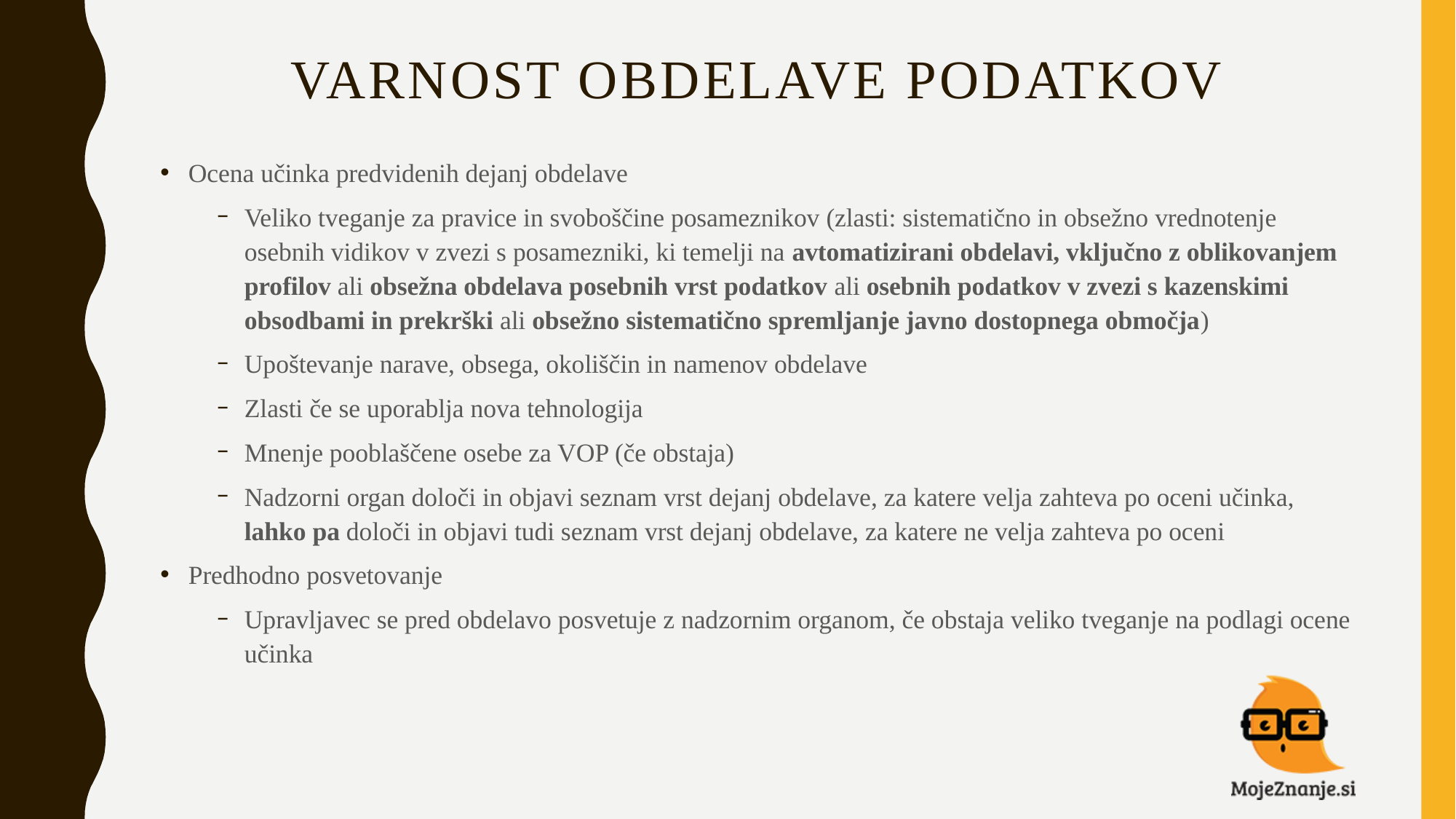

# VARNOST OBDELAVE PODATKOV
Ocena učinka predvidenih dejanj obdelave
Veliko tveganje za pravice in svoboščine posameznikov (zlasti: sistematično in obsežno vrednotenje osebnih vidikov v zvezi s posamezniki, ki temelji na avtomatizirani obdelavi, vključno z oblikovanjem profilov ali obsežna obdelava posebnih vrst podatkov ali osebnih podatkov v zvezi s kazenskimi obsodbami in prekrški ali obsežno sistematično spremljanje javno dostopnega območja)
Upoštevanje narave, obsega, okoliščin in namenov obdelave
Zlasti če se uporablja nova tehnologija
Mnenje pooblaščene osebe za VOP (če obstaja)
Nadzorni organ določi in objavi seznam vrst dejanj obdelave, za katere velja zahteva po oceni učinka, lahko pa določi in objavi tudi seznam vrst dejanj obdelave, za katere ne velja zahteva po oceni
Predhodno posvetovanje
Upravljavec se pred obdelavo posvetuje z nadzornim organom, če obstaja veliko tveganje na podlagi ocene učinka